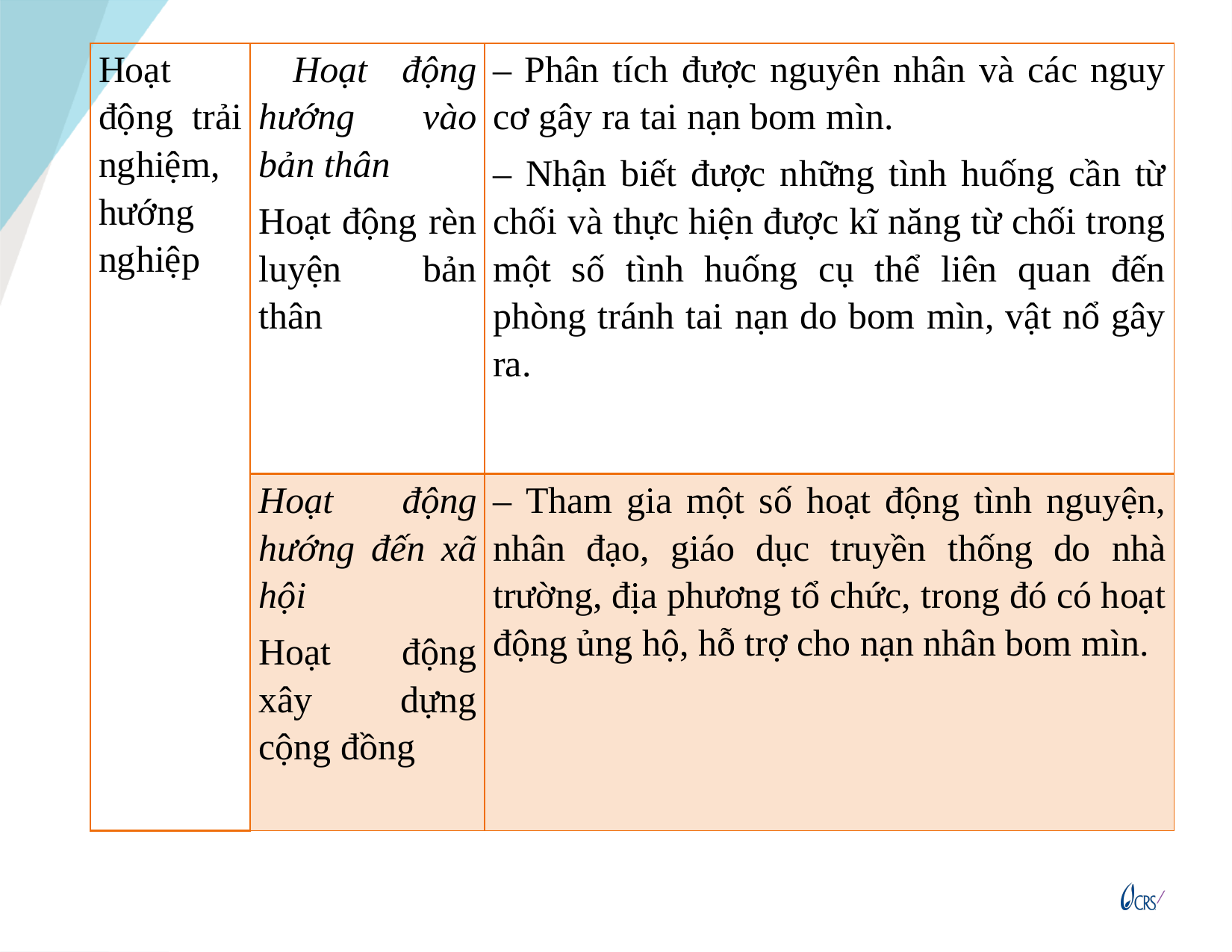

| Hoạt động trải nghiệm, hướng nghiệp | Hoạt động hướng vào bản thân Hoạt động rèn luyện bản thân | – Phân tích được nguyên nhân và các nguy cơ gây ra tai nạn bom mìn. – Nhận biết được những tình huống cần từ chối và thực hiện được kĩ năng từ chối trong một số tình huống cụ thể liên quan đến phòng tránh tai nạn do bom mìn, vật nổ gây ra. |
| --- | --- | --- |
|  | Hoạt động hướng đến xã hội Hoạt động xây dựng cộng đồng | – Tham gia một số hoạt động tình nguyện, nhân đạo, giáo dục truyền thống do nhà trường, địa phương tổ chức, trong đó có hoạt động ủng hộ, hỗ trợ cho nạn nhân bom mìn. |